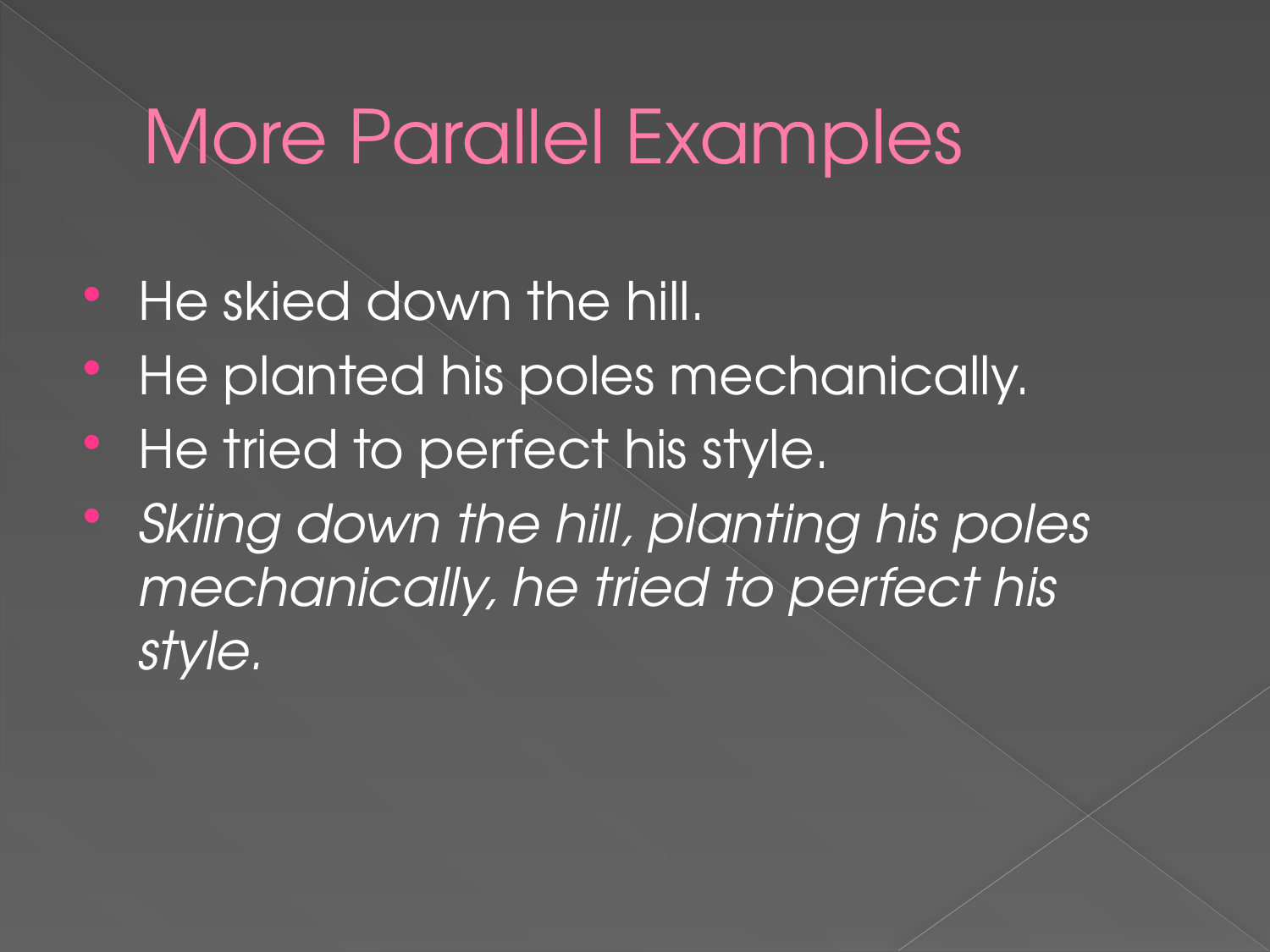

# More Parallel Examples
He skied down the hill.
He planted his poles mechanically.
He tried to perfect his style.
Skiing down the hill, planting his poles mechanically, he tried to perfect his style.